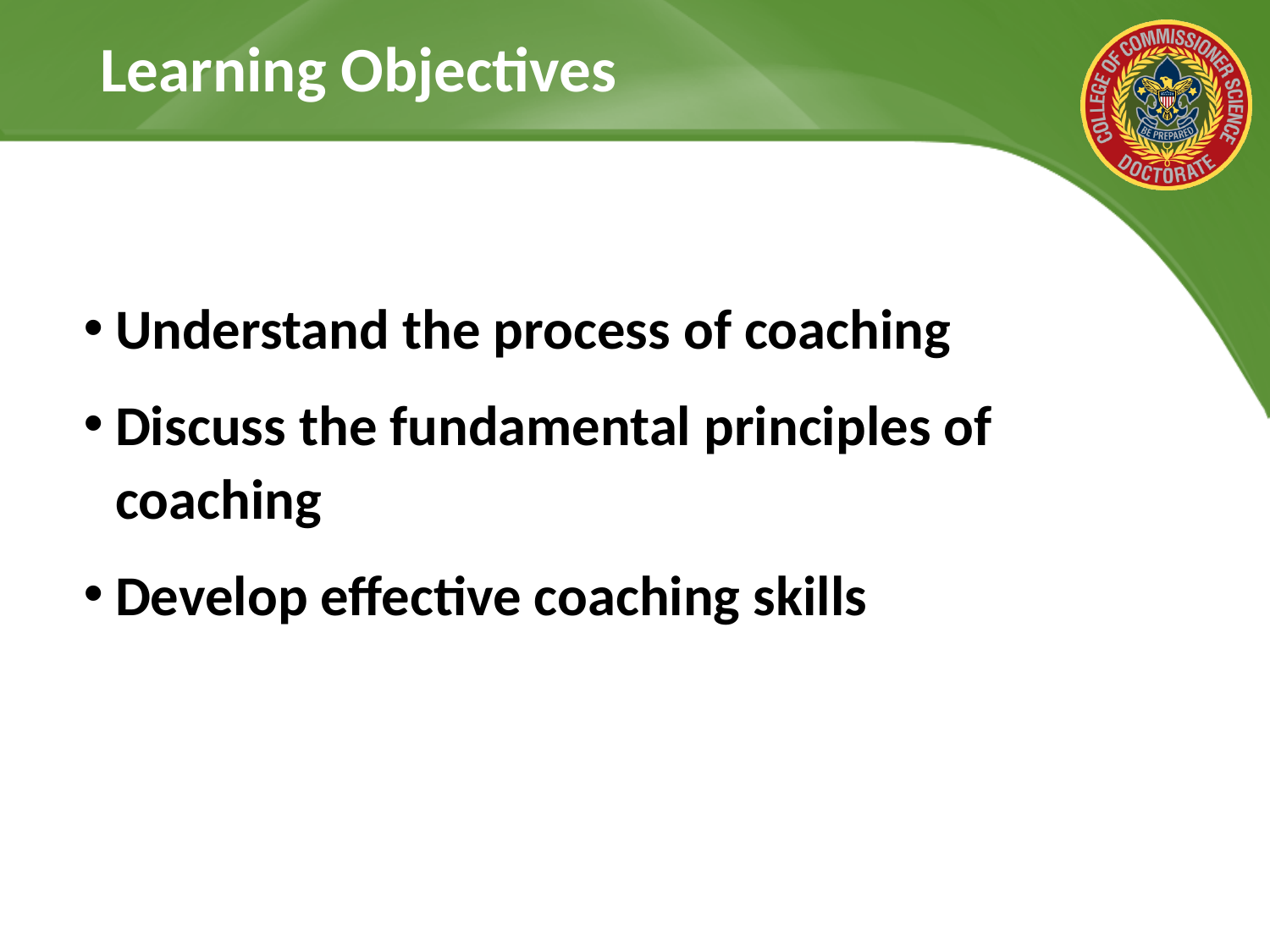

# Learning Objectives
Understand the process of coaching
Discuss the fundamental principles of coaching
Develop effective coaching skills